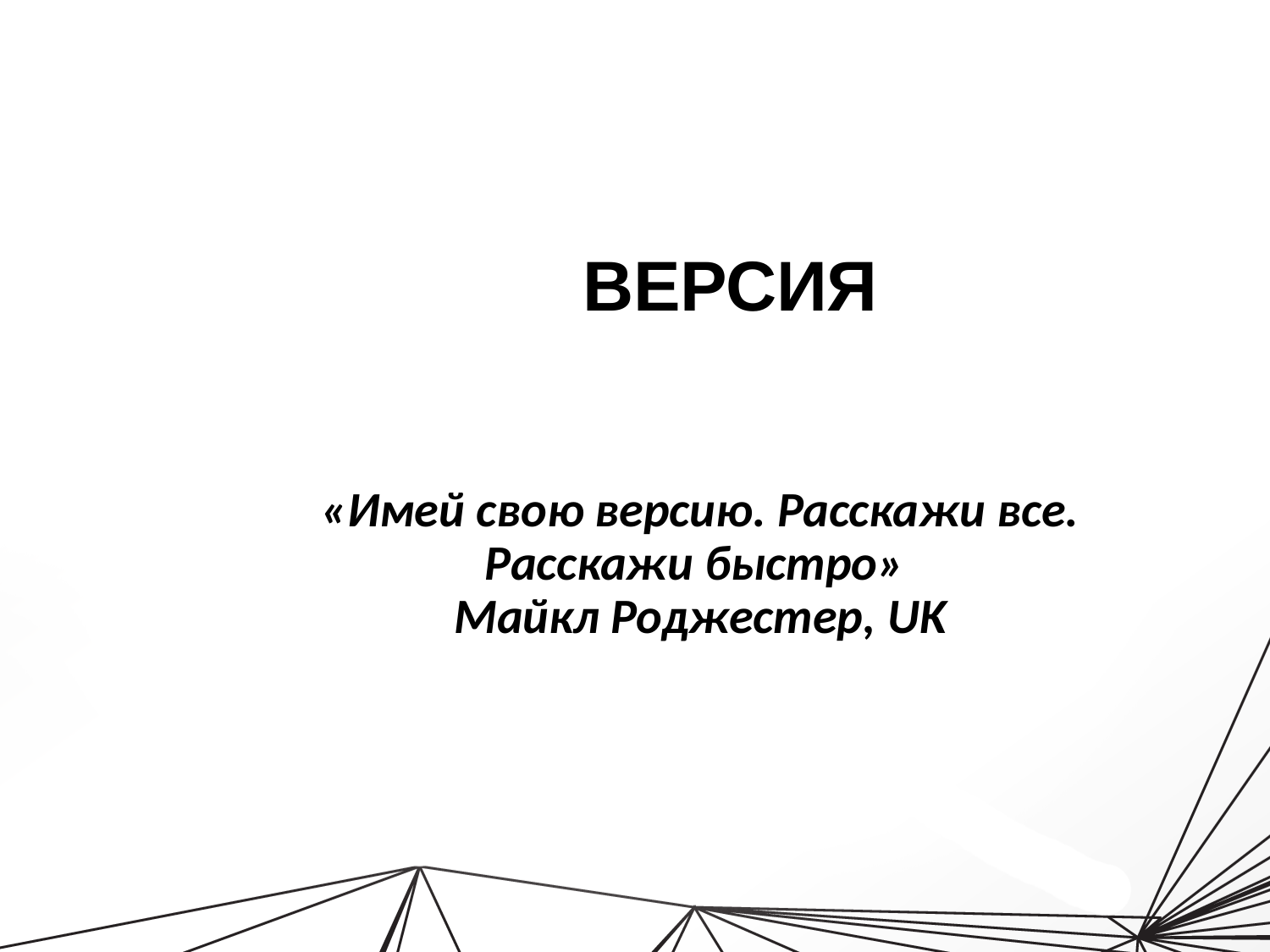

ВЕРСИЯ
«Имей свою версию. Расскажи все. Расскажи быстро»
Майкл Роджестер, UK